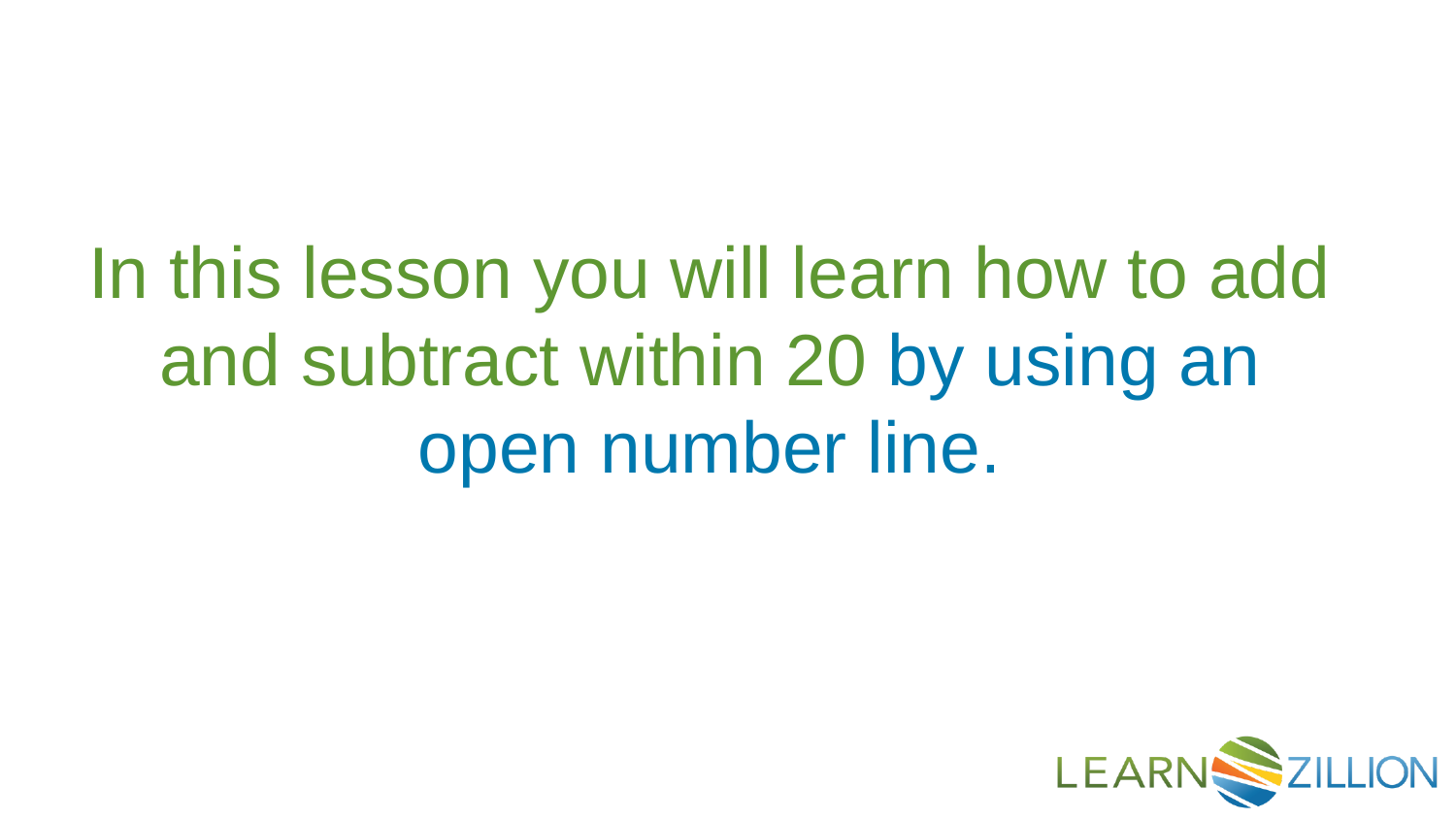

In this lesson you will learn how to add and subtract within 20 by using an open number line.